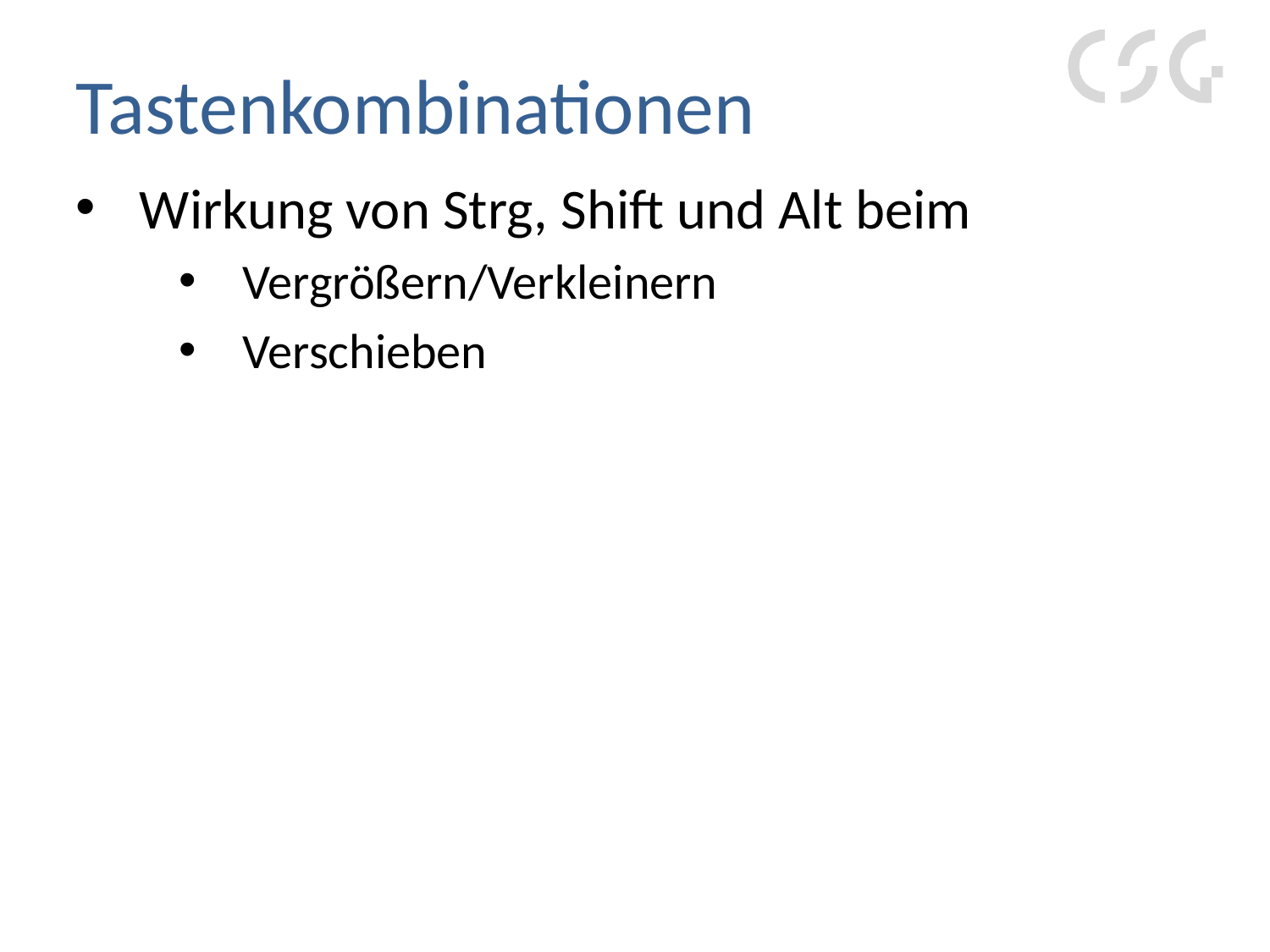

# Tastenkombinationen
Wirkung von Strg, Shift und Alt beim
Vergrößern/Verkleinern
Verschieben